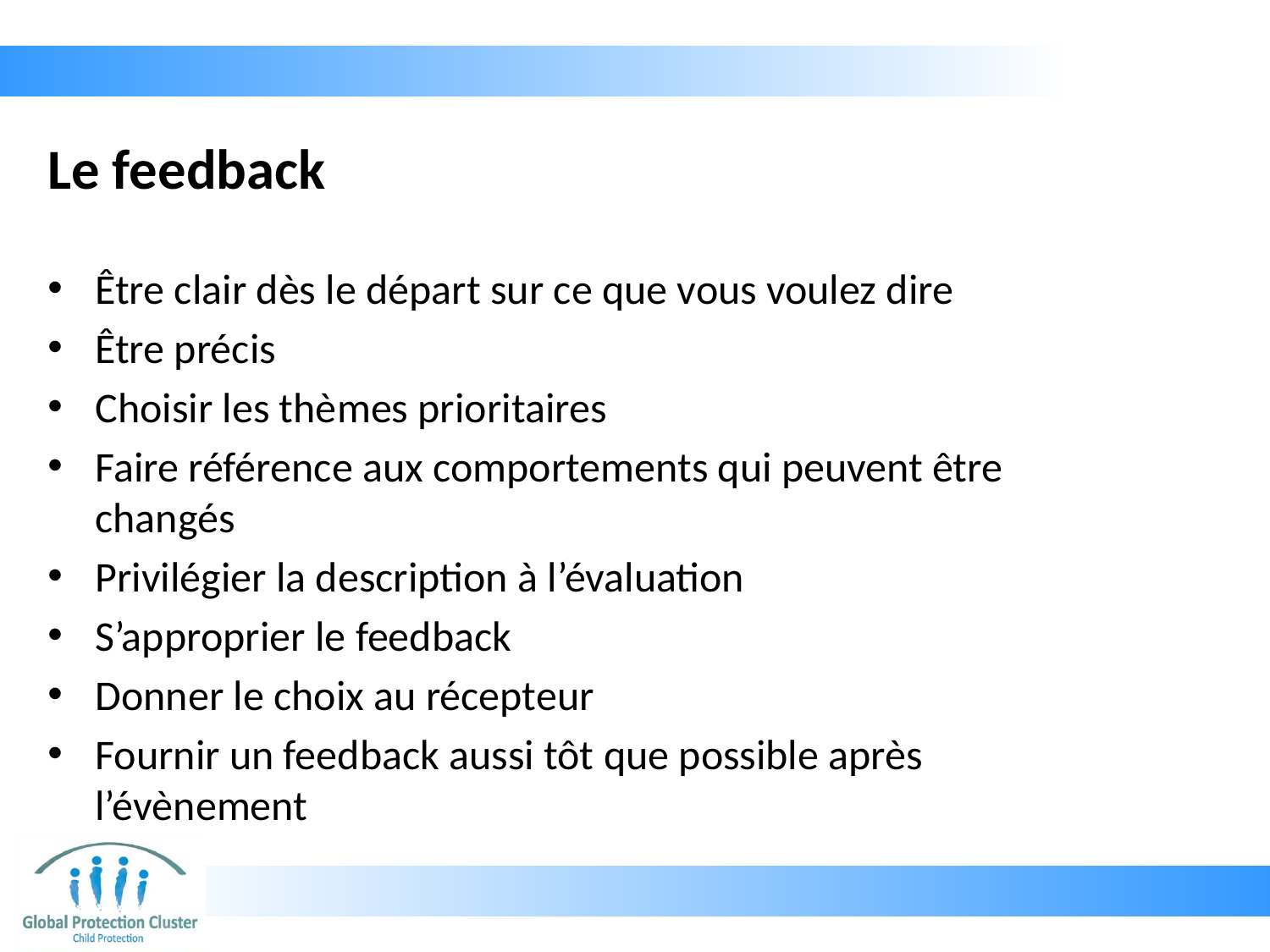

# Le feedback

Être clair dès le départ sur ce que vous voulez dire
Être précis
Choisir les thèmes prioritaires
Faire référence aux comportements qui peuvent être changés
Privilégier la description à l’évaluation
S’approprier le feedback
Donner le choix au récepteur
Fournir un feedback aussi tôt que possible après l’évènement